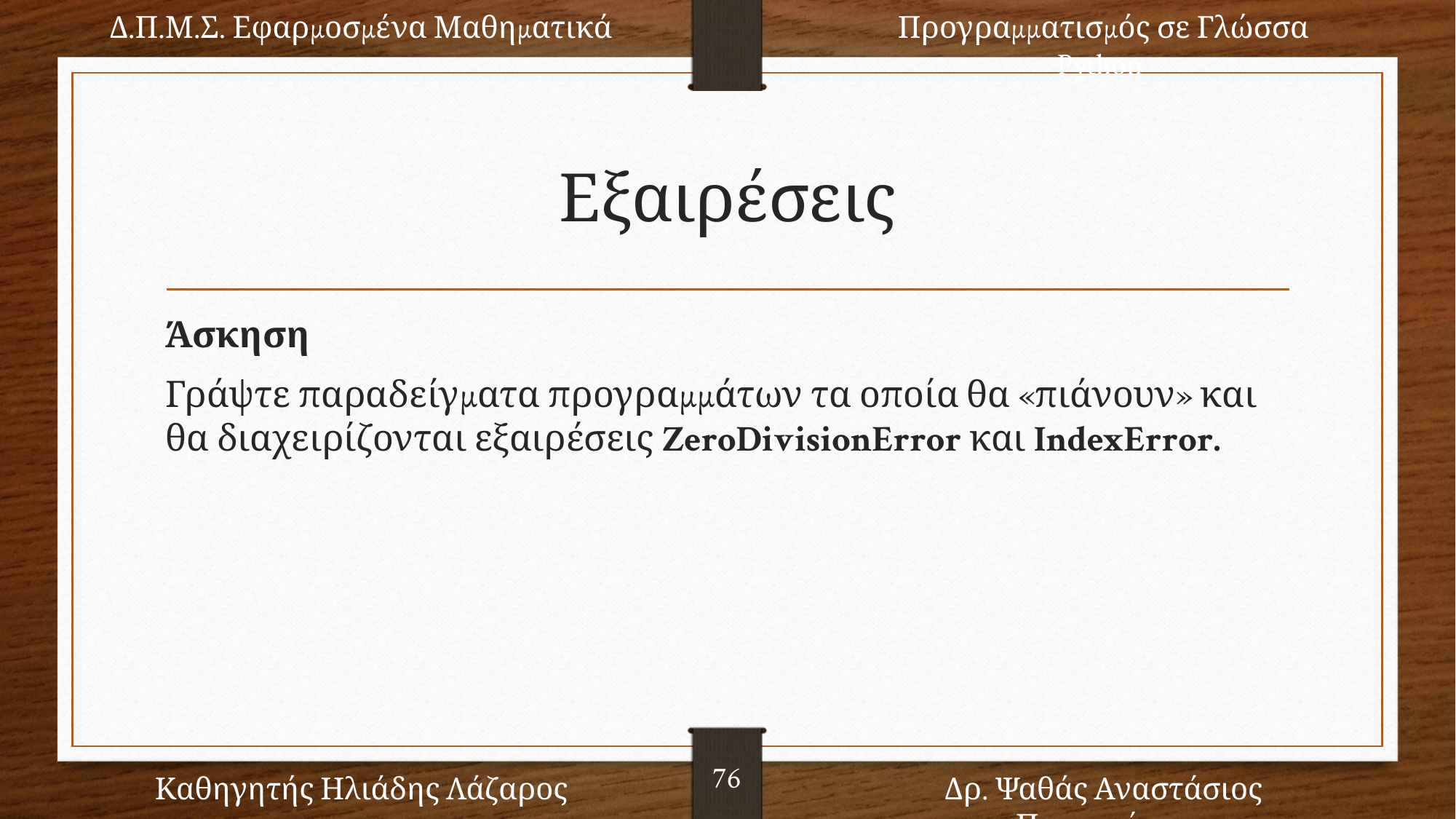

Δ.Π.Μ.Σ. Εφαρμοσμένα Μαθηματικά
Προγραμματισμός σε Γλώσσα Python
76
Καθηγητής Ηλιάδης Λάζαρος
Δρ. Ψαθάς Αναστάσιος Παναγιώτης
# Εξαιρέσεις
Άσκηση
Γράψτε παραδείγματα προγραμμάτων τα οποία θα «πιάνουν» και θα διαχειρίζονται εξαιρέσεις ZeroDivisionError και IndexError.